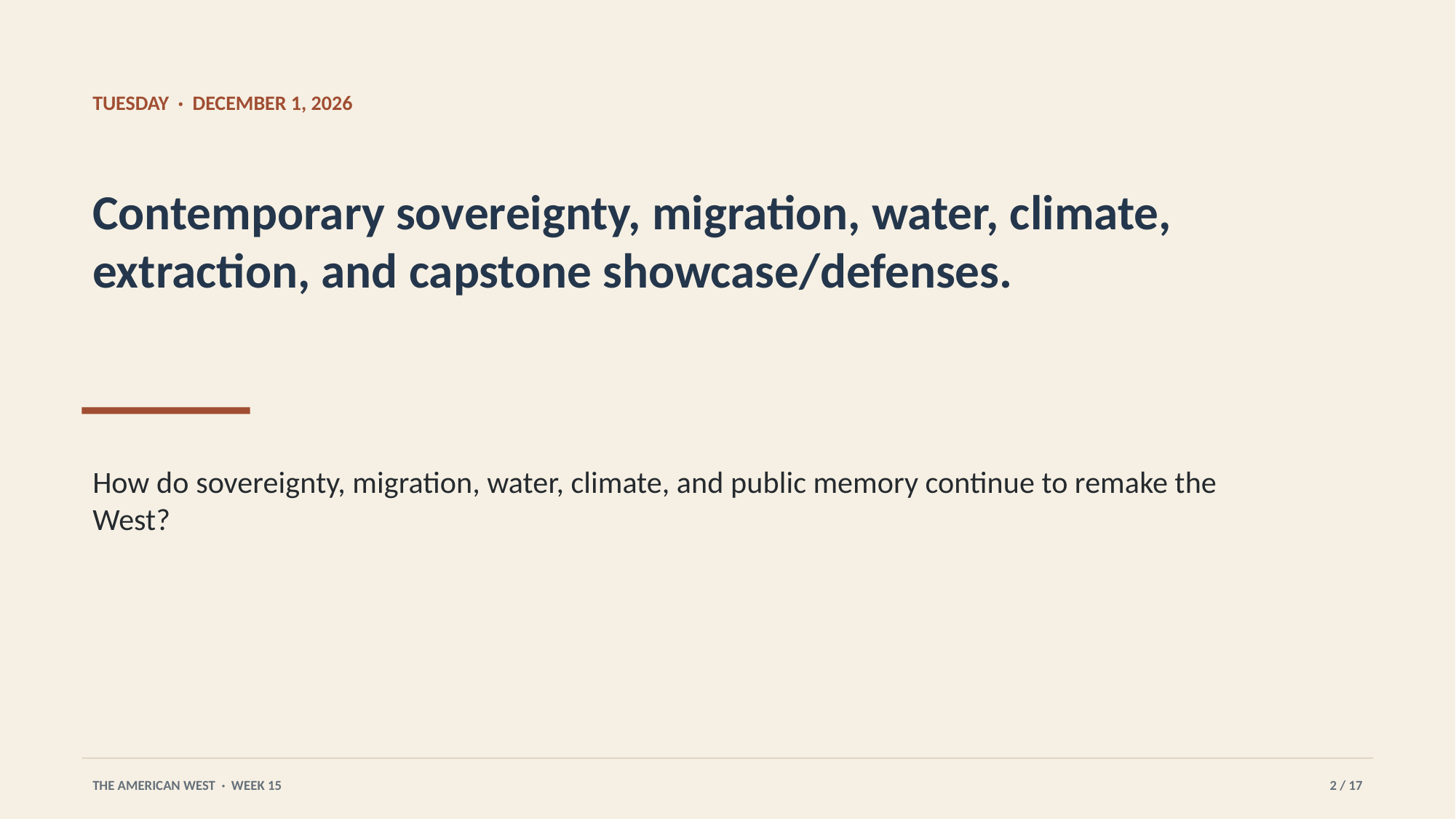

TUESDAY  ·  DECEMBER 1, 2026
Contemporary sovereignty, migration, water, climate, extraction, and capstone showcase/defenses.

How do sovereignty, migration, water, climate, and public memory continue to remake the West?

THE AMERICAN WEST  ·  WEEK 15
2 / 17